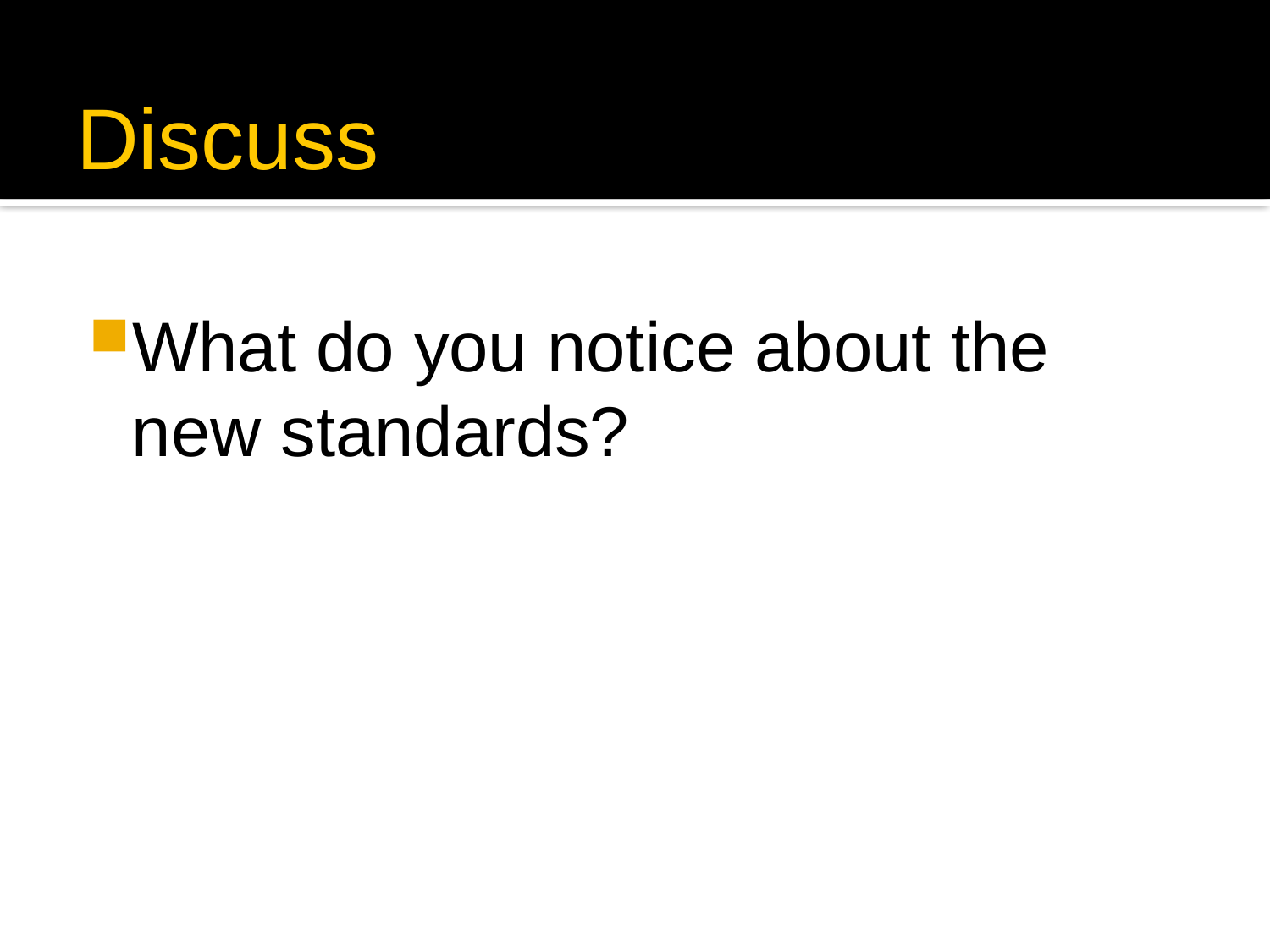

Discuss
What do you notice about the new standards?